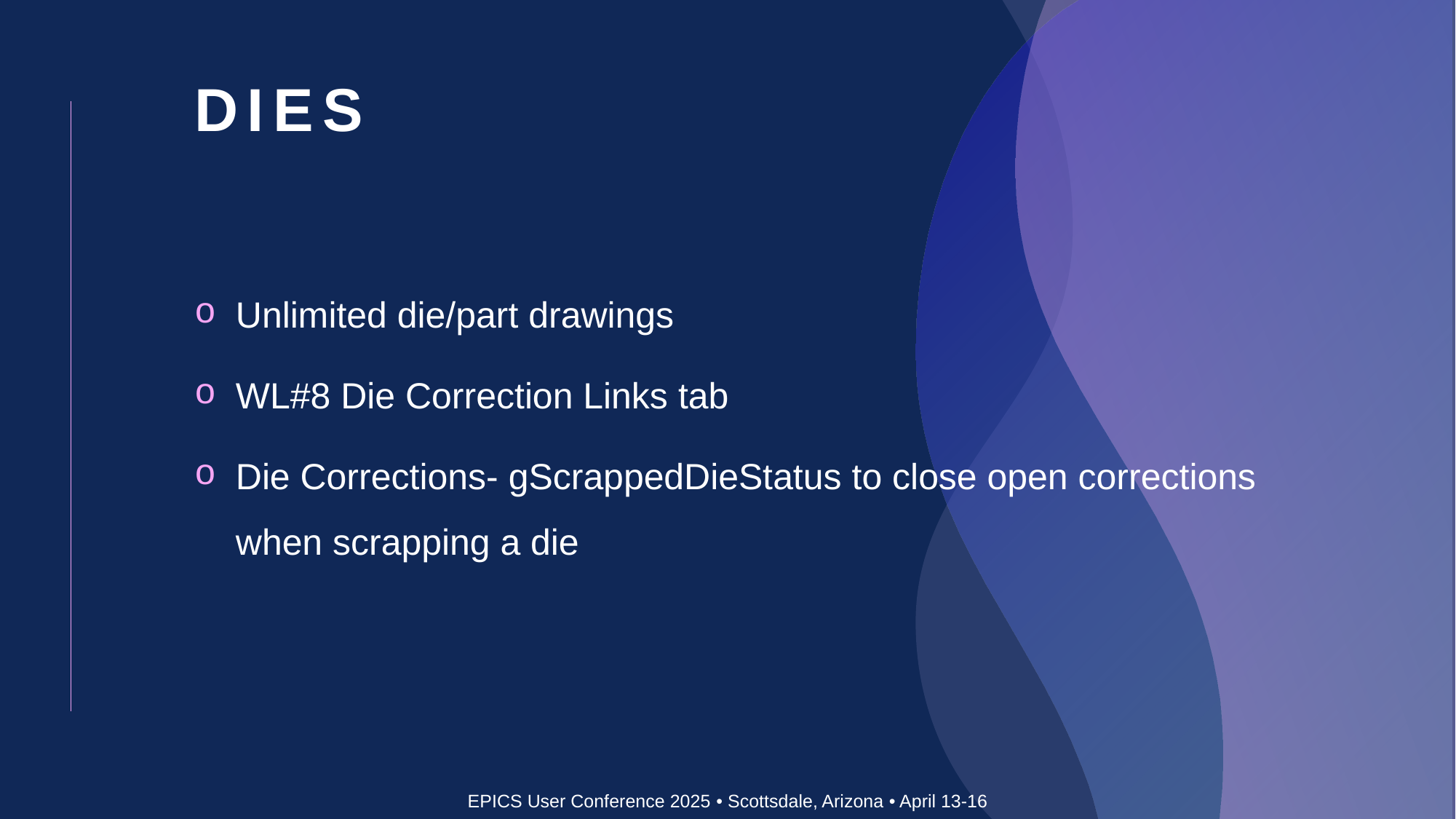

# dies
Unlimited die/part drawings
WL#8 Die Correction Links tab
Die Corrections- gScrappedDieStatus to close open corrections when scrapping a die